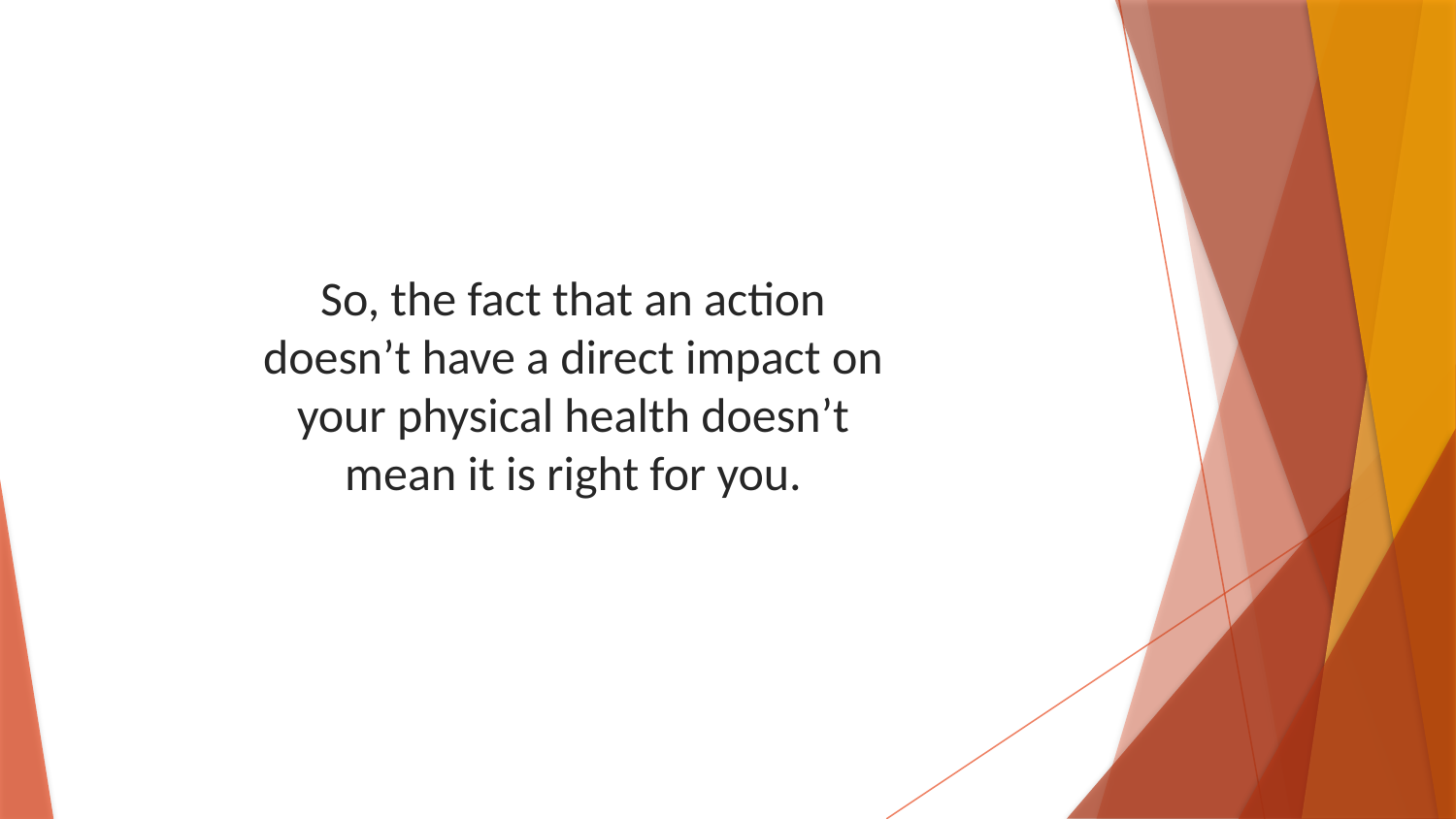

So, the fact that an action doesn’t have a direct impact on your physical health doesn’t mean it is right for you.